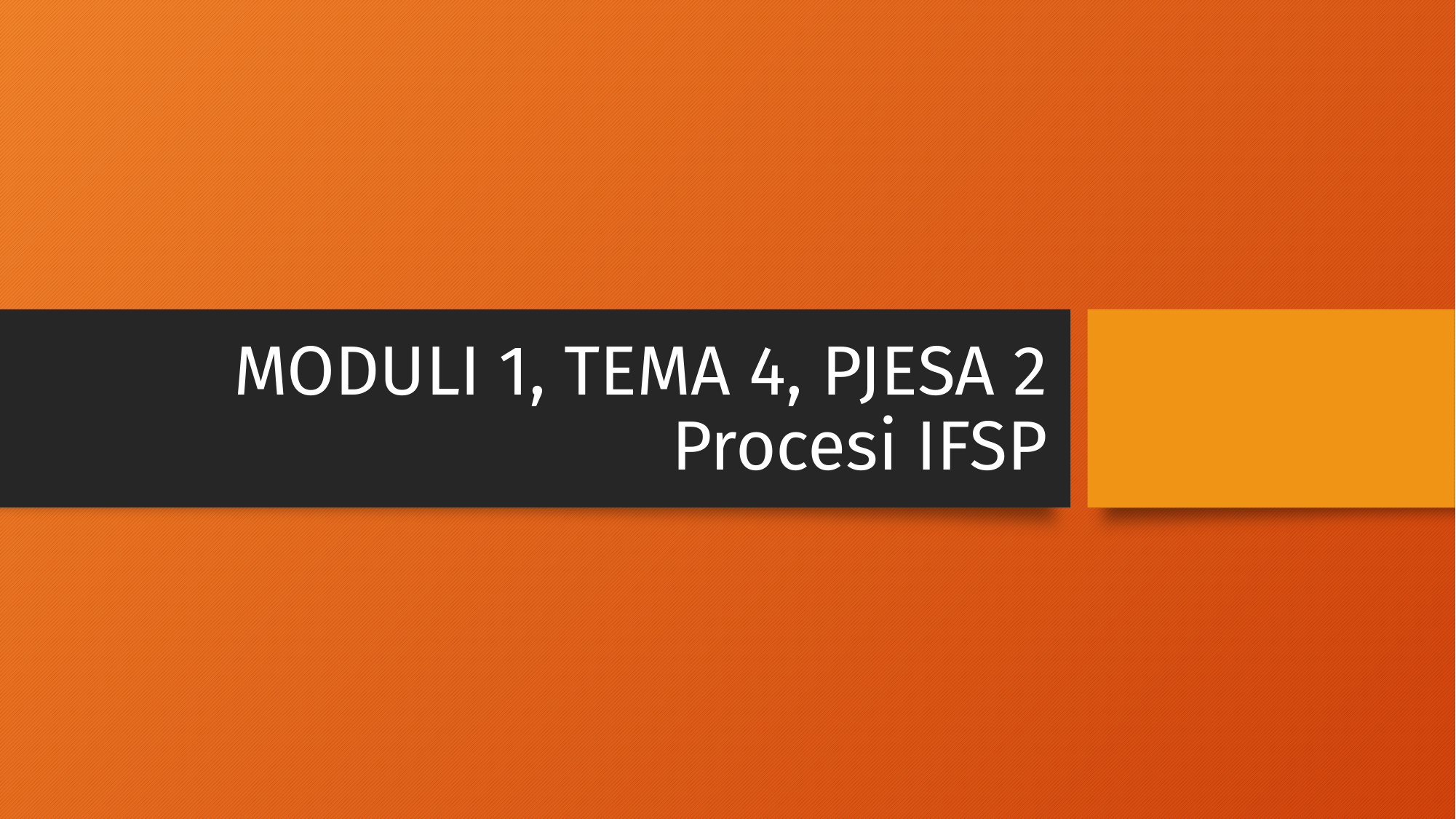

# MODULI 1, TEMA 4, PJESA 2 Procesi IFSP